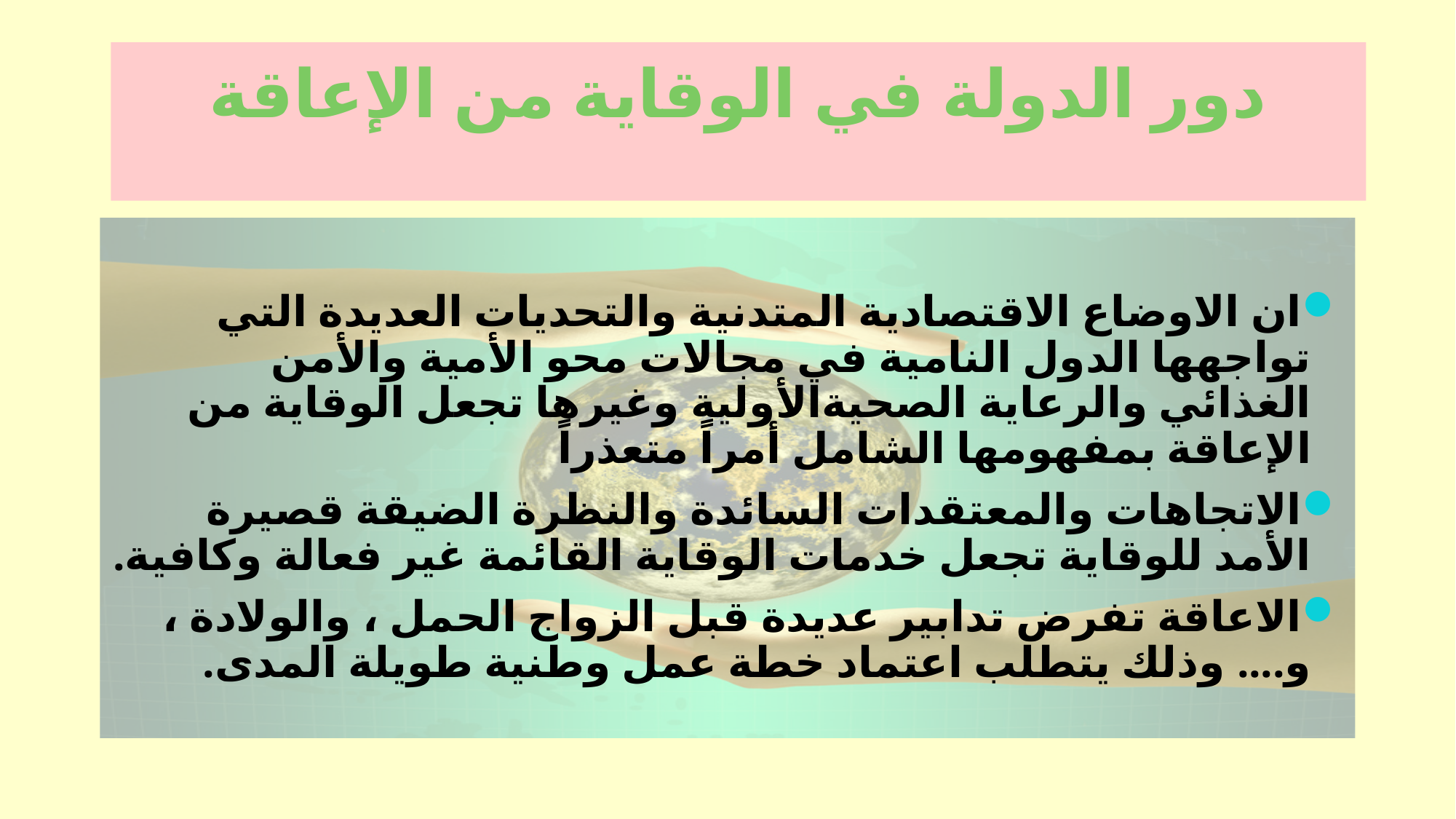

# دور الدولة في الوقاية من الإعاقة

ان الاوضاع الاقتصادية المتدنية والتحديات العديدة التي تواجهها الدول النامية في مجالات محو الأمية والأمن الغذائي والرعاية الصحيةالأولية وغيرها تجعل الوقاية من الإعاقة بمفهومها الشامل أمراً متعذراً
الاتجاهات والمعتقدات السائدة والنظرة الضيقة قصيرة الأمد للوقاية تجعل خدمات الوقاية القائمة غير فعالة وكافية.
الاعاقة تفرض تدابير عديدة قبل الزواج الحمل ، والولادة ، و.... وذلك يتطلب اعتماد خطة عمل وطنية طويلة المدى.